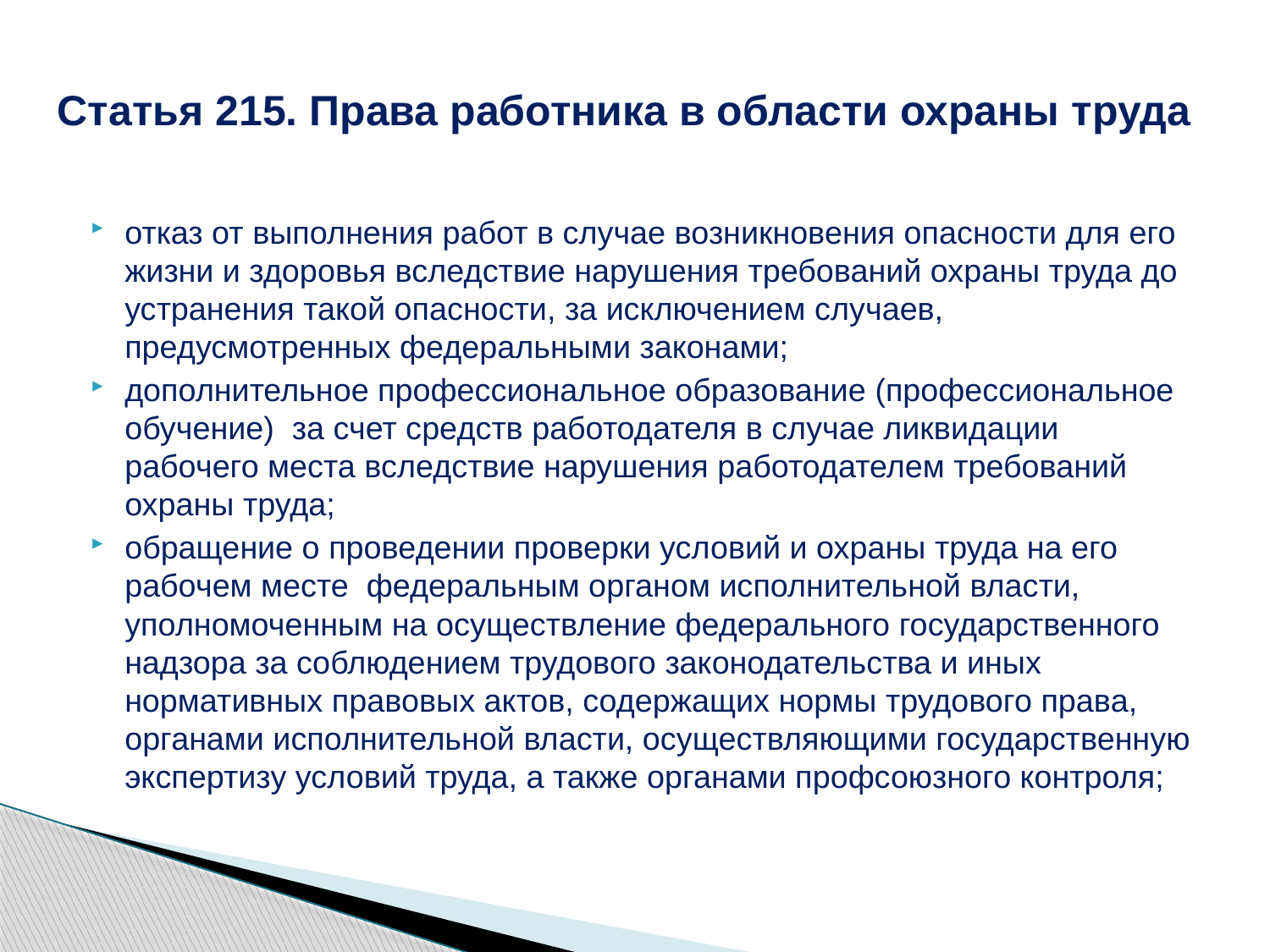

# Статья 215. Права работника в области охраны труда
отказ от выполнения работ в случае возникновения опасности для его жизни и здоровья вследствие нарушения требований охраны труда до устранения такой опасности, за исключением случаев, предусмотренных федеральными законами;
дополнительное профессиональное образование (профессиональное обучение)  за счет средств работодателя в случае ликвидации рабочего места вследствие нарушения работодателем требований охраны труда;
обращение о проведении проверки условий и охраны труда на его рабочем месте  федеральным органом исполнительной власти, уполномоченным на осуществление федерального государственного надзора за соблюдением трудового законодательства и иных нормативных правовых актов, содержащих нормы трудового права, органами исполнительной власти, осуществляющими государственную экспертизу условий труда, а также органами профсоюзного контроля;